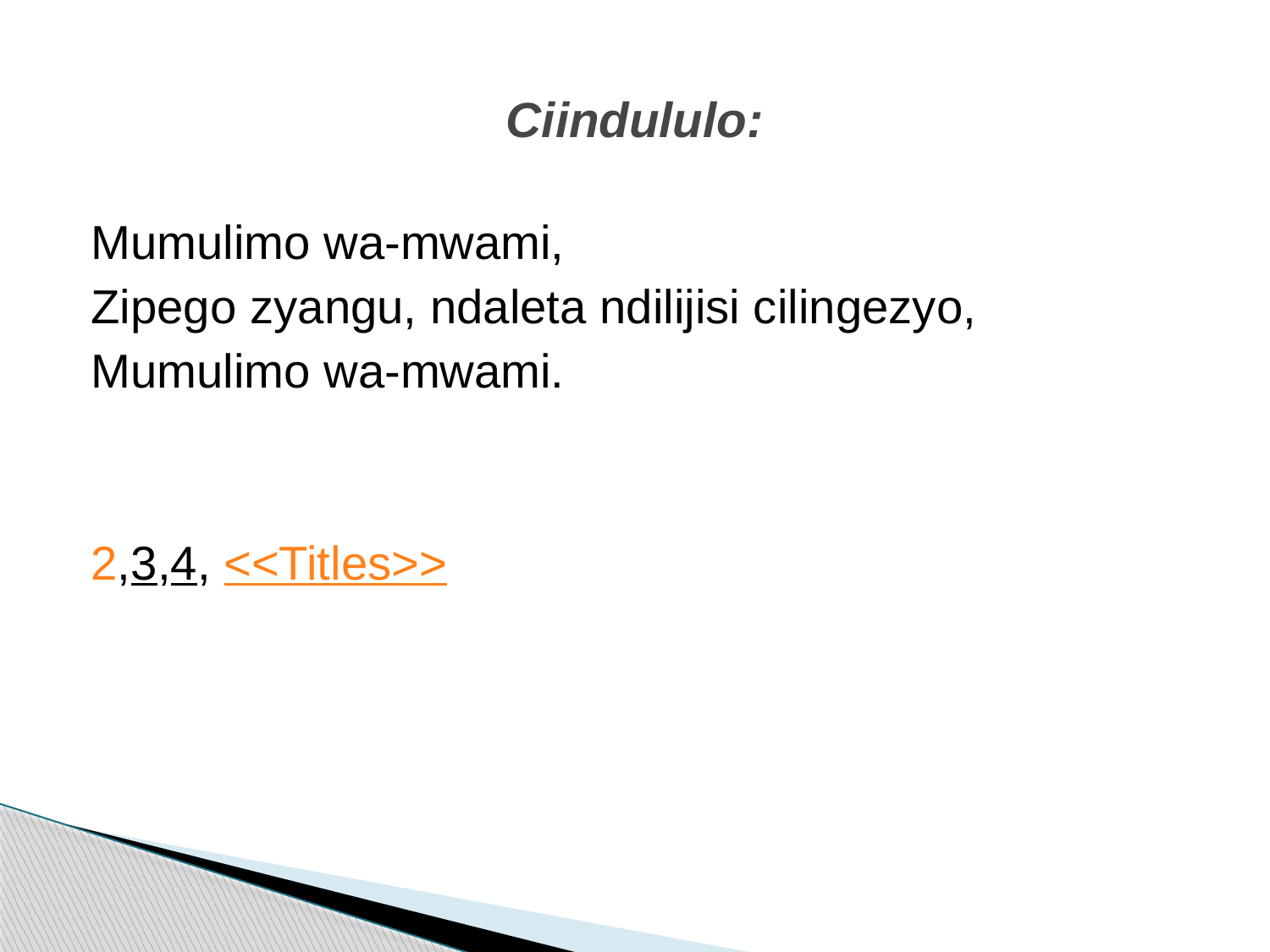

# Ciindululo:
Mumulimo wa-mwami,
Zipego zyangu, ndaleta ndilijisi cilingezyo,
Mumulimo wa-mwami.

2,3,4, <<Titles>>